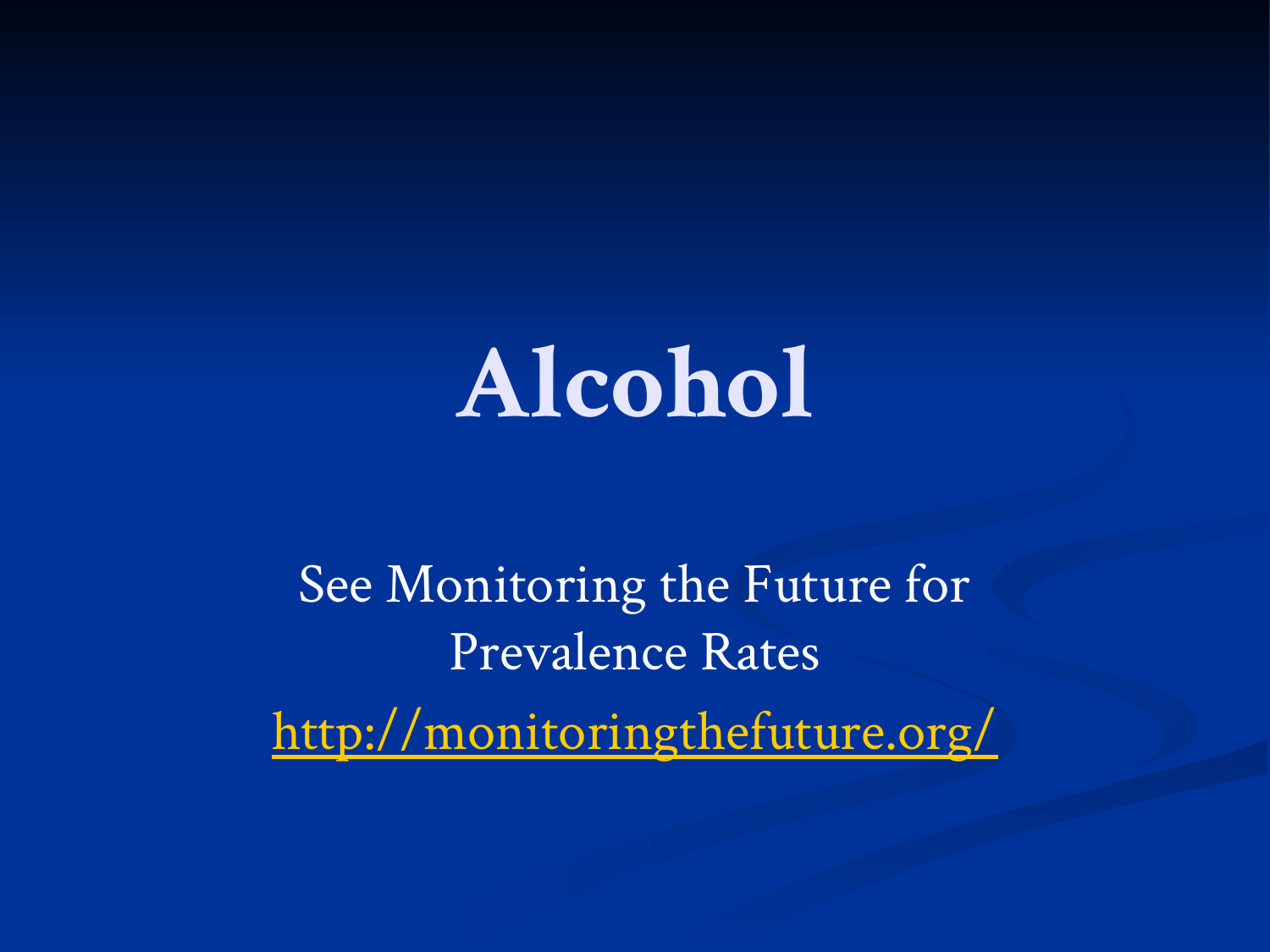

# Alcohol
See Monitoring the Future for Prevalence Rates
http://monitoringthefuture.org/